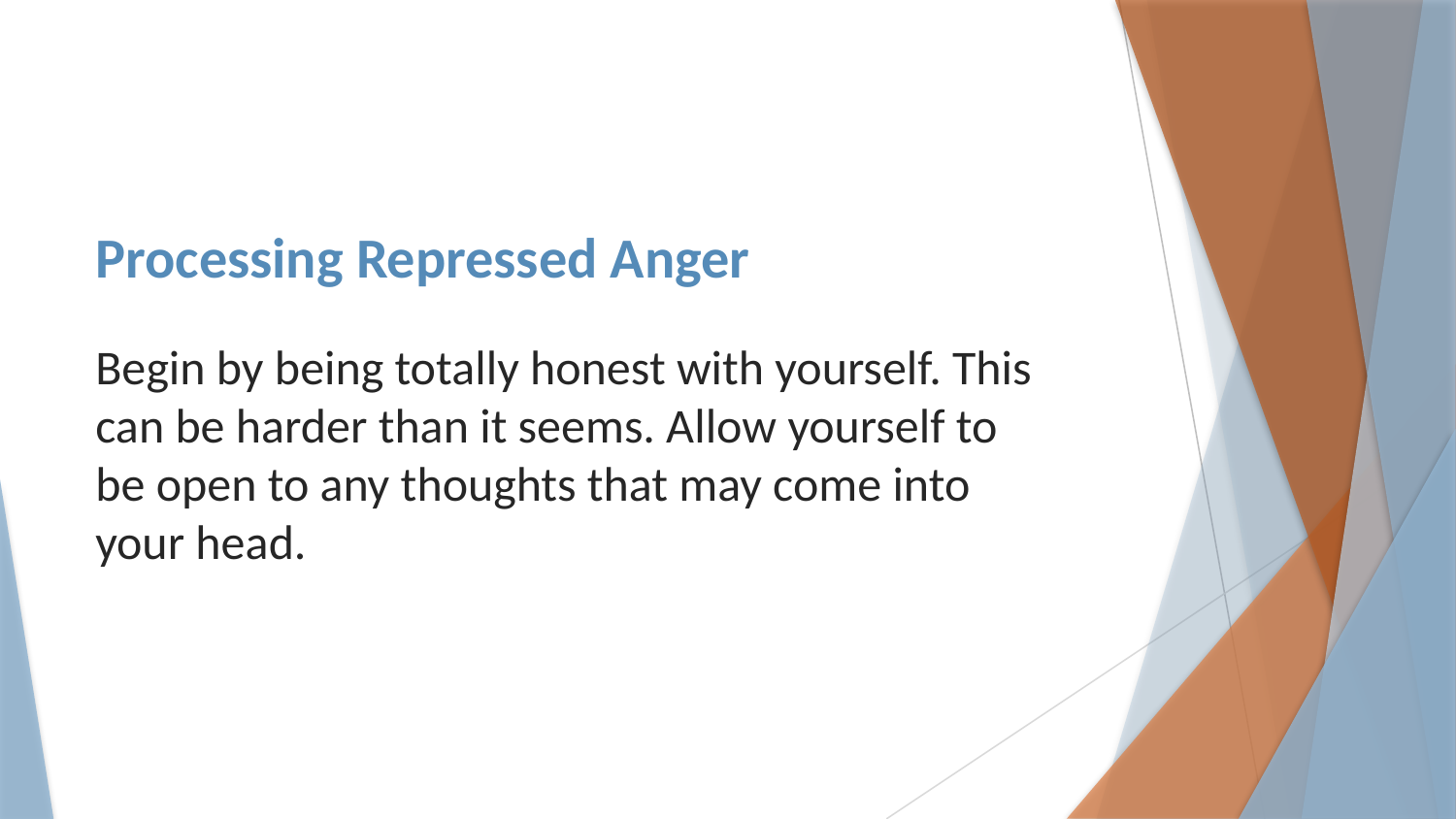

# Processing Repressed Anger
Begin by being totally honest with yourself. This can be harder than it seems. Allow yourself to be open to any thoughts that may come into your head.